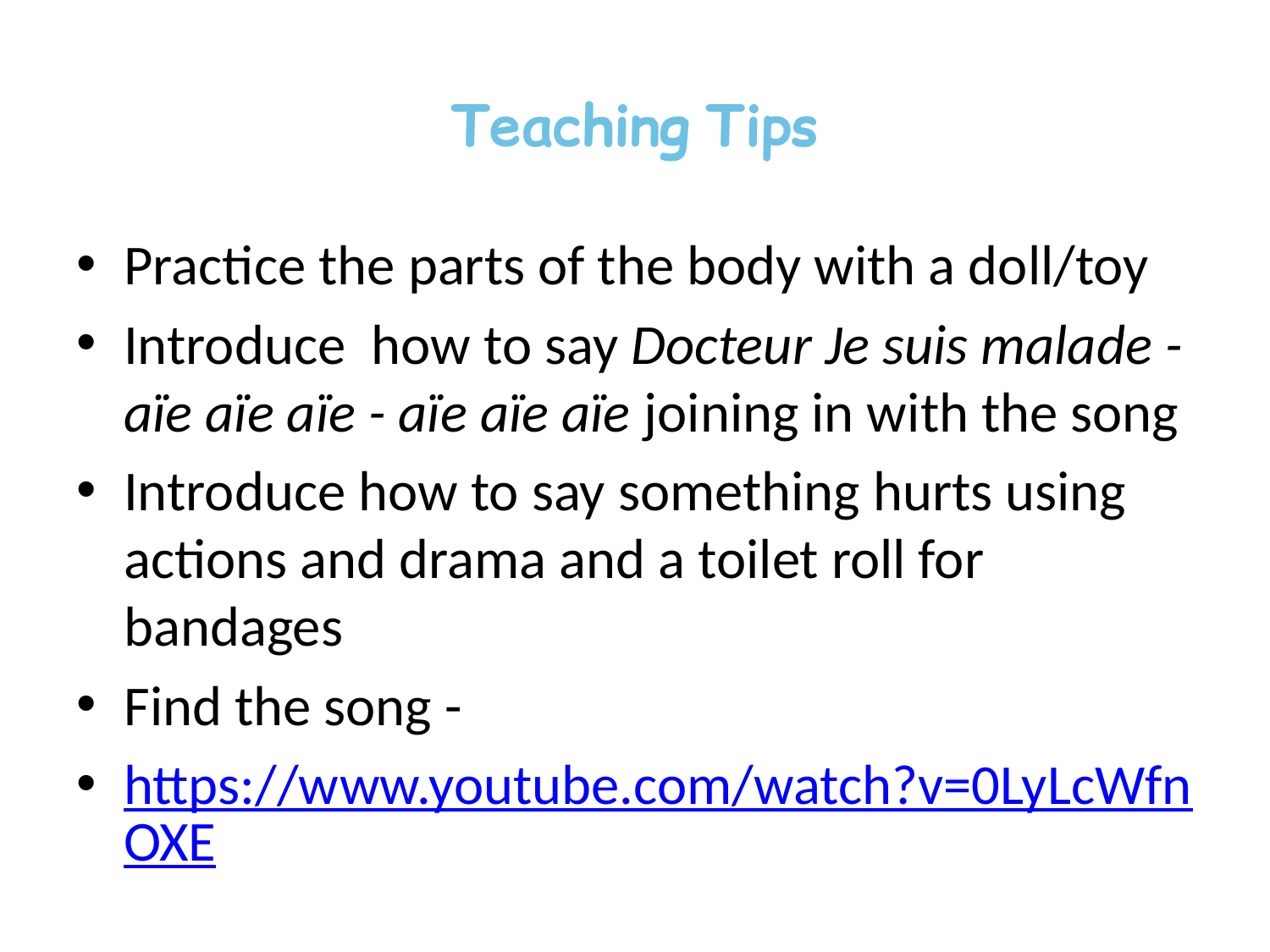

# Teaching Tips
Practice the parts of the body with a doll/toy
Introduce  how to say Docteur Je suis malade - aïe aïe aïe - aïe aïe aïe joining in with the song
Introduce how to say something hurts using actions and drama and a toilet roll for bandages
Find the song -
https://www.youtube.com/watch?v=0LyLcWfnOXE